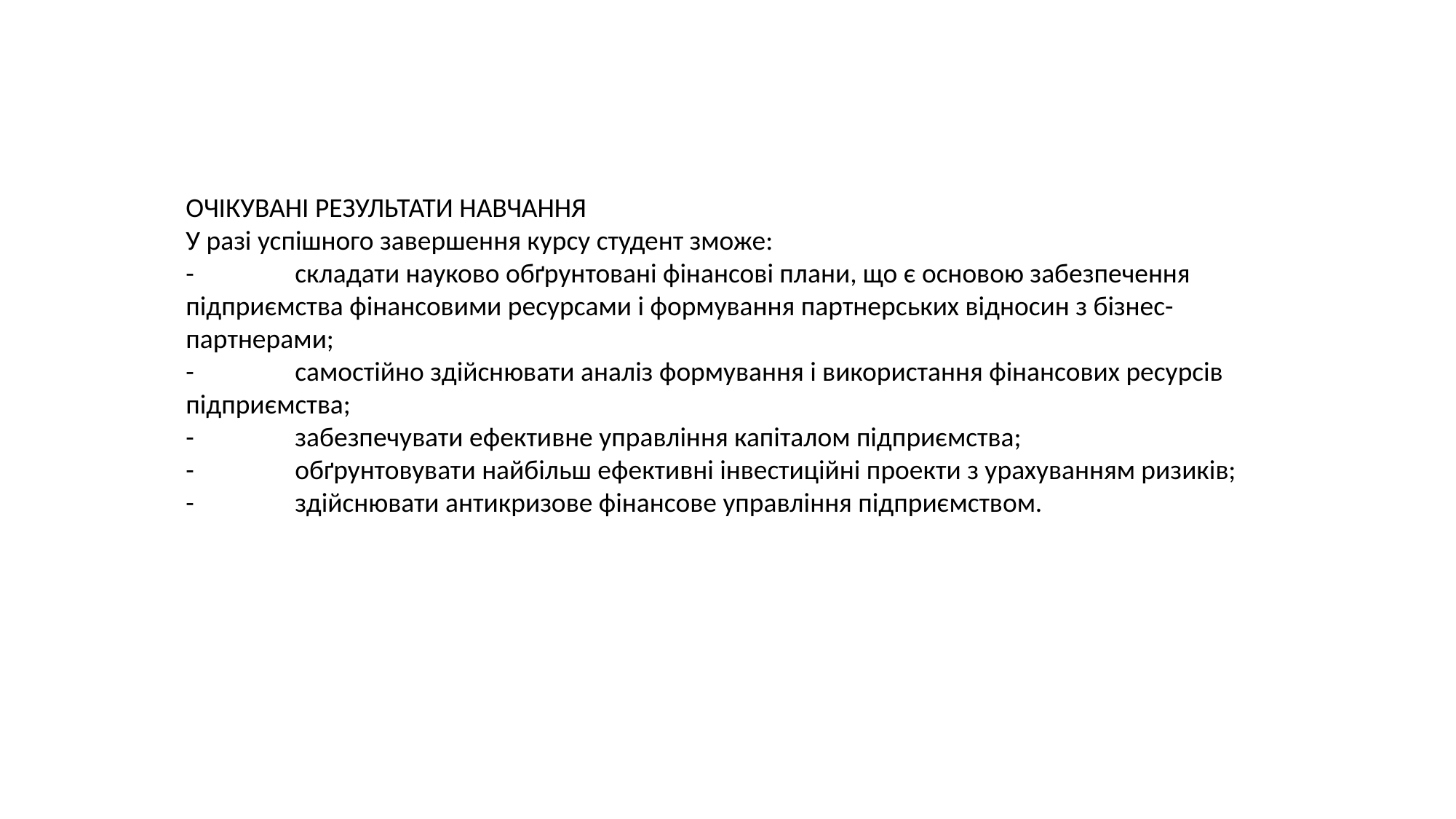

ОЧІКУВАНІ РЕЗУЛЬТАТИ НАВЧАННЯ
У разі успішного завершення курсу студент зможе:
-	складати науково обґрунтовані фінансові плани, що є основою забезпечення підприємства фінансовими ресурсами і формування партнерських відносин з бізнес-партнерами;
-	самостійно здійснювати аналіз формування і використання фінансових ресурсів підприємства;
-	забезпечувати ефективне управління капіталом підприємства;
-	обґрунтовувати найбільш ефективні інвестиційні проекти з урахуванням ризиків;
-	здійснювати антикризове фінансове управління підприємством.